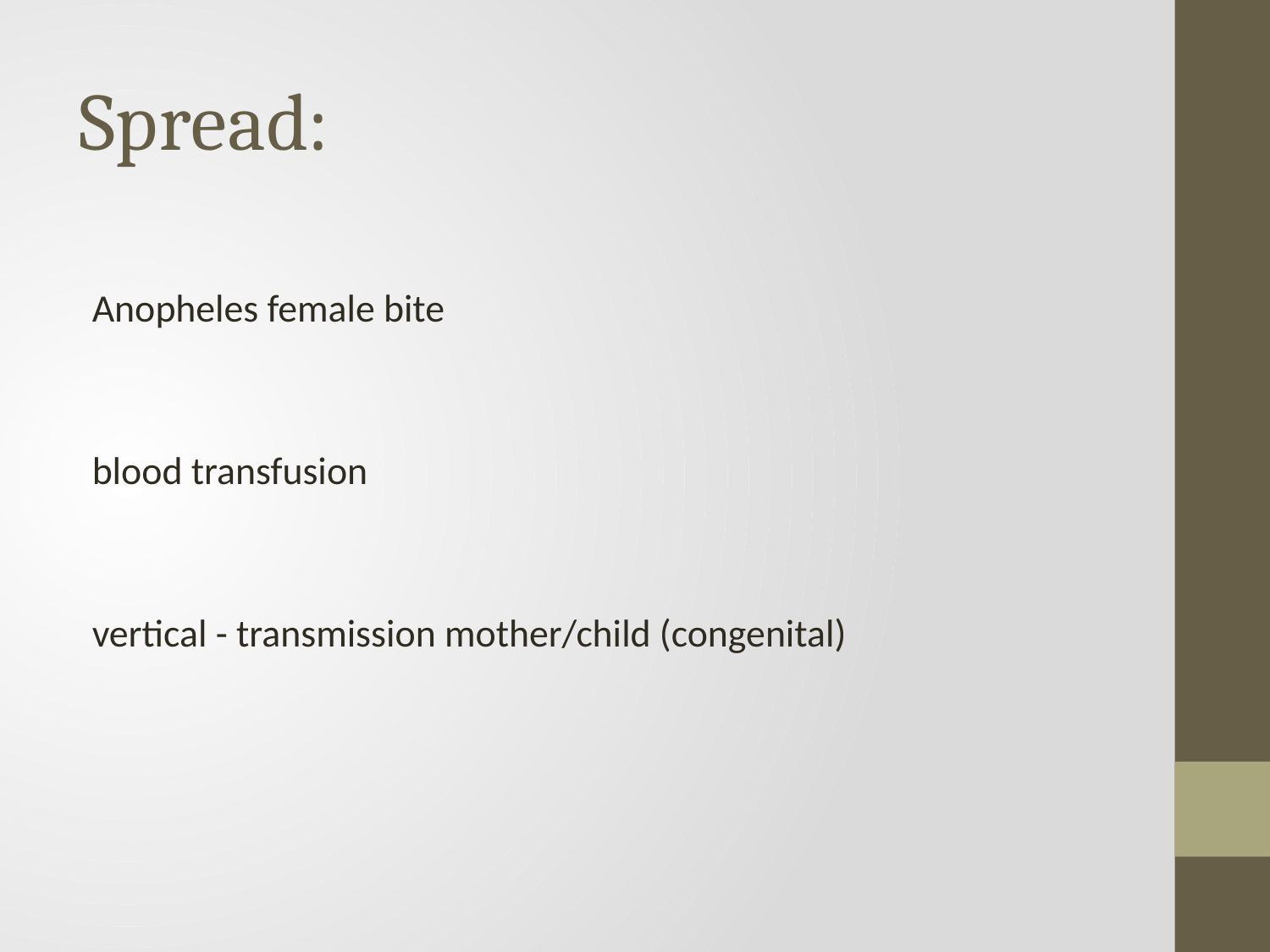

# Spread:

Anopheles female bite

blood transfusion

vertical - transmission mother/child (congenital)